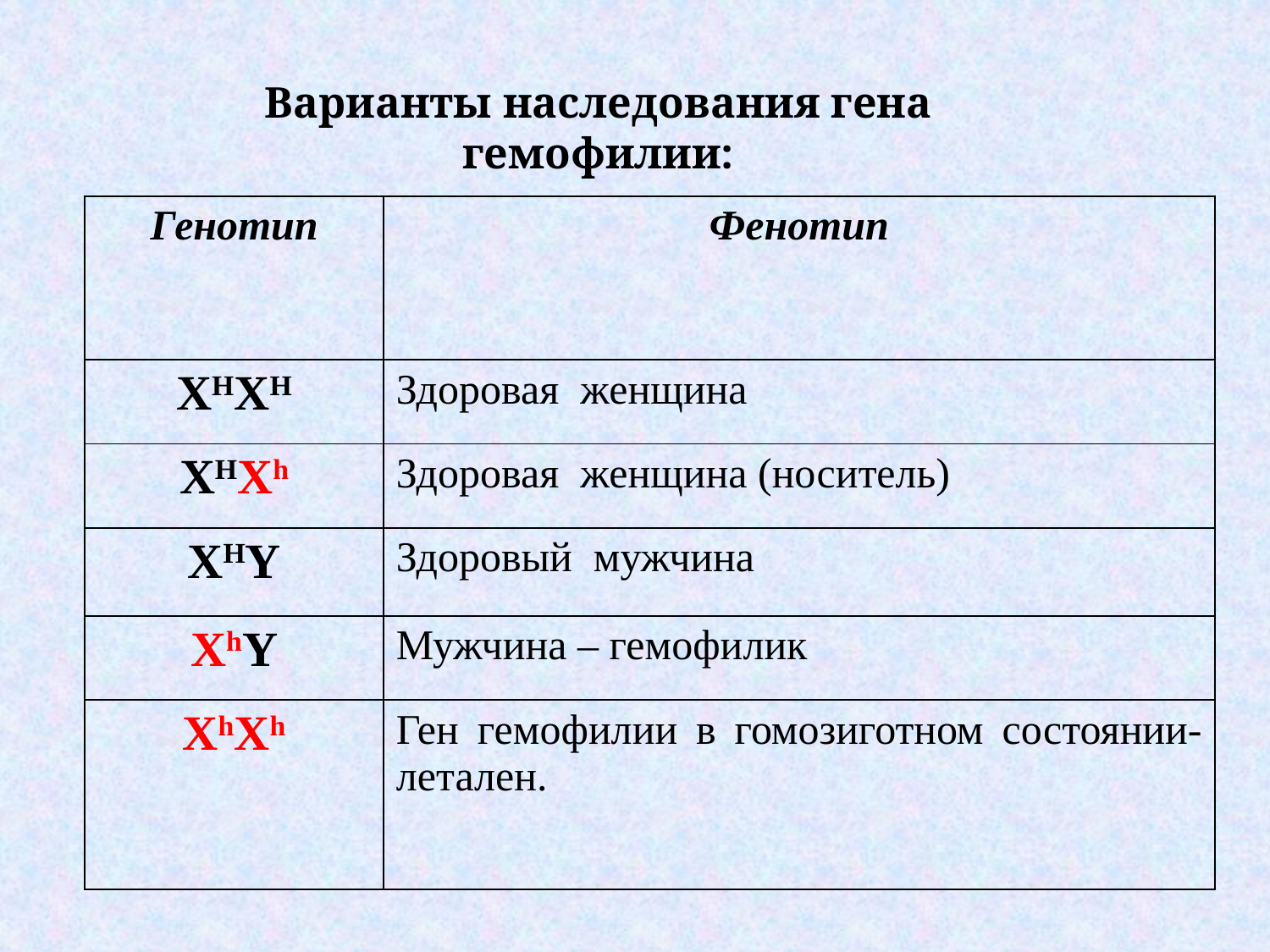

Варианты наследования гена гемофилии:
| Генотип | Фенотип |
| --- | --- |
| XHXH | Здоровая женщина |
| XHXh | Здоровая женщина (носитель) |
| XHY | Здоровый мужчина |
| XhY | Мужчина – гемофилик |
| XhXh | Ген гемофилии в гомозиготном состоянии- летален. |